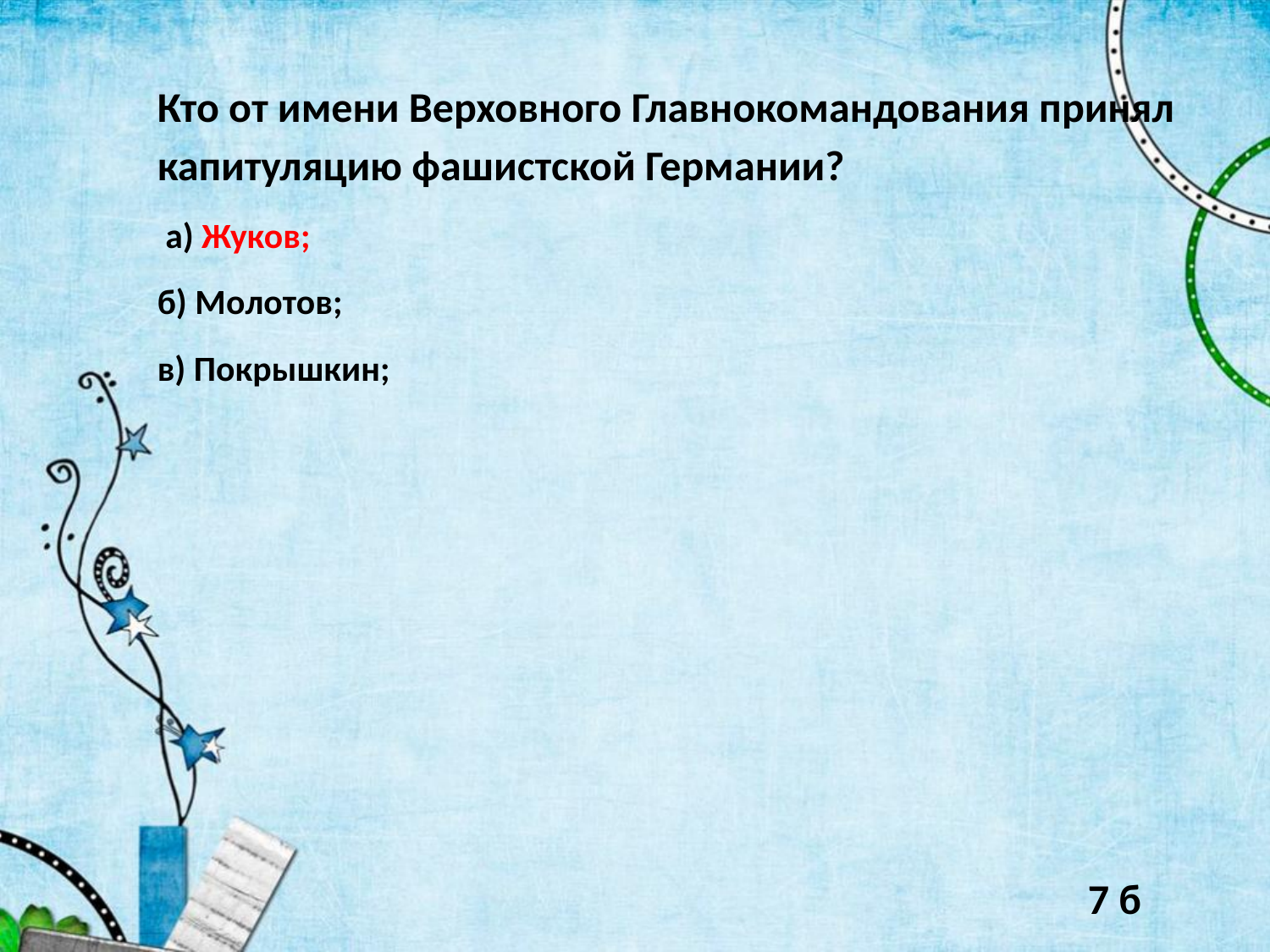

Кто от имени Верховного Главнокомандования принял капитуляцию фашистской Германии?
 а) Жуков;
б) Молотов;
в) Покрышкин;
7 б